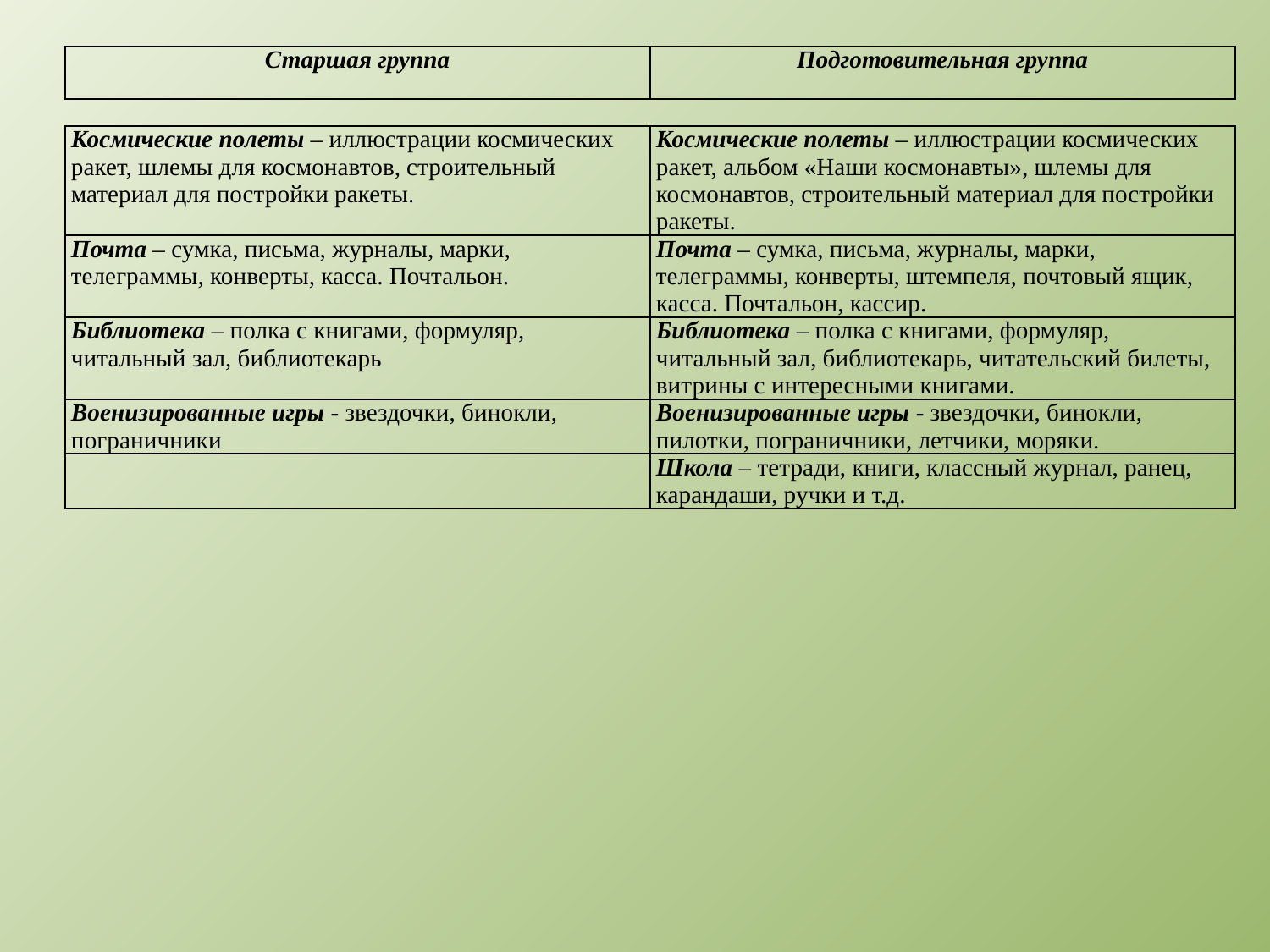

| Старшая группа | Подготовительная группа |
| --- | --- |
| Космические полеты – иллюстрации космических ракет, шлемы для космонавтов, строительный материал для постройки ракеты. | Космические полеты – иллюстрации космических ракет, альбом «Наши космонавты», шлемы для космонавтов, строительный материал для постройки ракеты. |
| --- | --- |
| Почта – сумка, письма, журналы, марки, телеграммы, конверты, касса. Почтальон. | Почта – сумка, письма, журналы, марки, телеграммы, конверты, штемпеля, почтовый ящик, касса. Почтальон, кассир. |
| Библиотека – полка с книгами, формуляр, читальный зал, библиотекарь | Библиотека – полка с книгами, формуляр, читальный зал, библиотекарь, читательский билеты, витрины с интересными книгами. |
| Военизированные игры - звездочки, бинокли, пограничники | Военизированные игры - звездочки, бинокли, пилотки, пограничники, летчики, моряки. |
|  | Школа – тетради, книги, классный журнал, ранец, карандаши, ручки и т.д. |